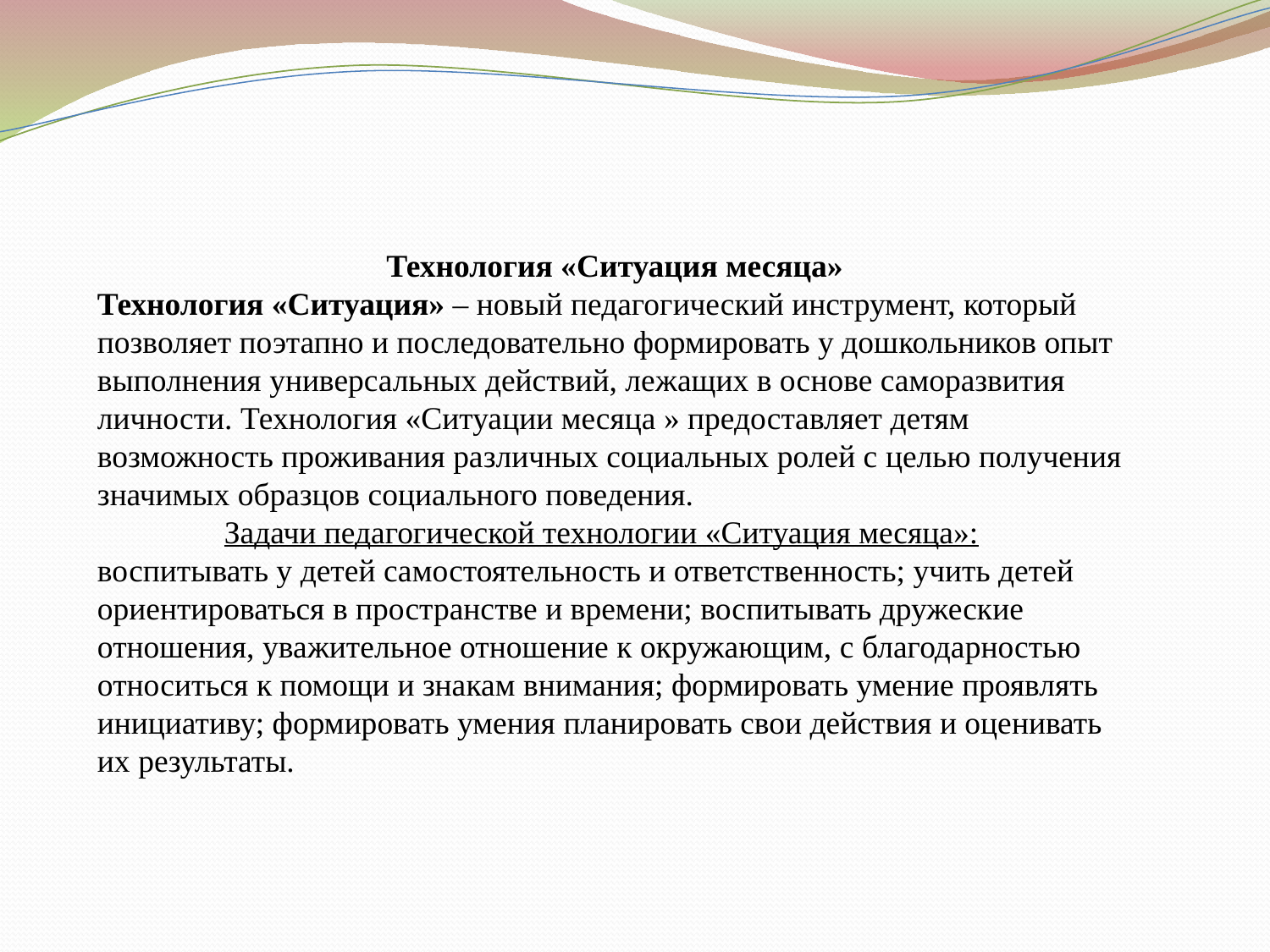

Технология «Ситуация месяца»
Технология «Ситуация» – новый педагогический инструмент, который позволяет поэтапно и последовательно формировать у дошкольников опыт выполнения универсальных действий, лежащих в основе саморазвития личности. Технология «Ситуации месяца » предоставляет детям возможность проживания различных социальных ролей с целью получения значимых образцов социального поведения.
	Задачи педагогической технологии «Ситуация месяца»: воспитывать у детей самостоятельность и ответственность; учить детей ориентироваться в пространстве и времени; воспитывать дружеские отношения, уважительное отношение к окружающим, с благодарностью относиться к помощи и знакам внимания; формировать умение проявлять инициативу; формировать умения планировать свои действия и оценивать их результаты.